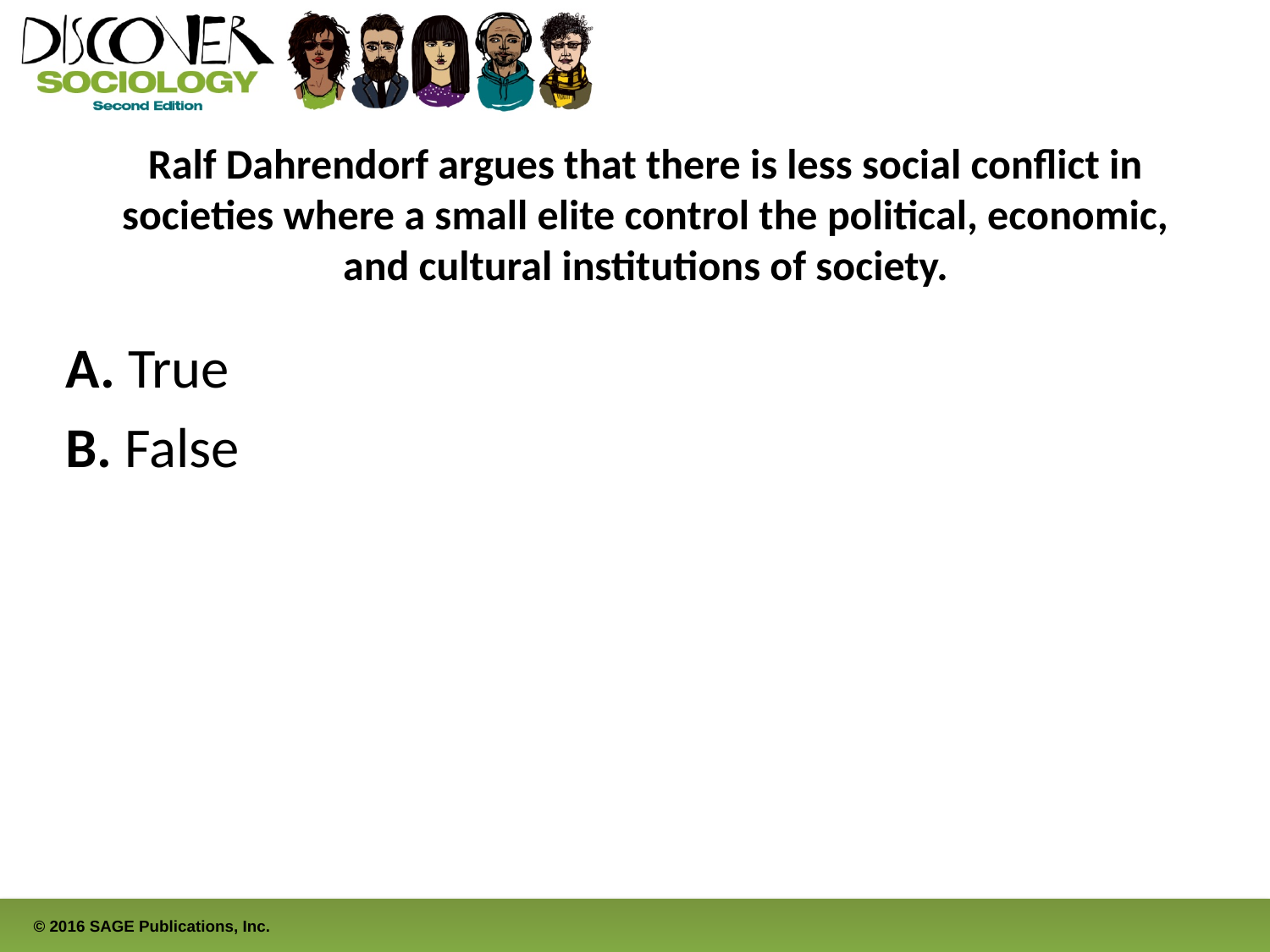

# Ralf Dahrendorf argues that there is less social conflict in societies where a small elite control the political, economic, and cultural institutions of society.
A. True
B. False